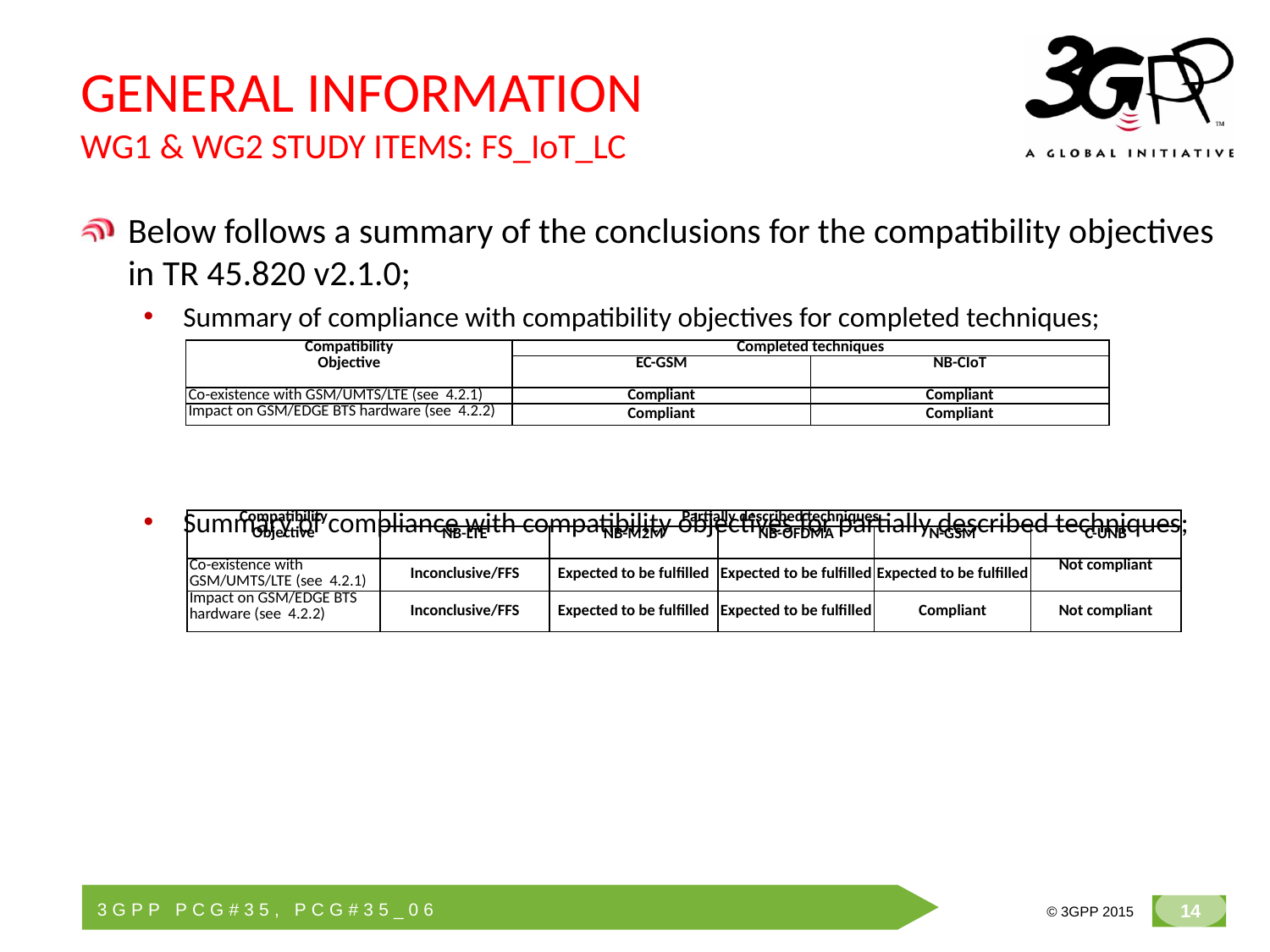

# GENERAL INFORMATION WG1 & WG2 STUDY ITEMS: FS_IoT_LC
Below follows a summary of the conclusions for the compatibility objectives in TR 45.820 v2.1.0;
Summary of compliance with compatibility objectives for completed techniques;

Summary of compliance with compatibility objectives for partially described techniques;
| Compatibility Objective | Completed techniques |  |
| --- | --- | --- |
|  | EC-GSM | NB-CIoT |
| Co-existence with GSM/UMTS/LTE (see 4.2.1) | Compliant | Compliant |
| Impact on GSM/EDGE BTS hardware (see 4.2.2) | Compliant | Compliant |
| Compatibility Objective | Partially described techniques |  |  |  |  |
| --- | --- | --- | --- | --- | --- |
|  | NB-LTE | NB-M2M | NB-OFDMA | N-GSM | C-UNB |
| Co-existence with GSM/UMTS/LTE (see 4.2.1) | Inconclusive/FFS | Expected to be fulfilled | Expected to be fulfilled | Expected to be fulfilled | Not compliant |
| Impact on GSM/EDGE BTS hardware (see 4.2.2) | Inconclusive/FFS | Expected to be fulfilled | Expected to be fulfilled | Compliant | Not compliant |